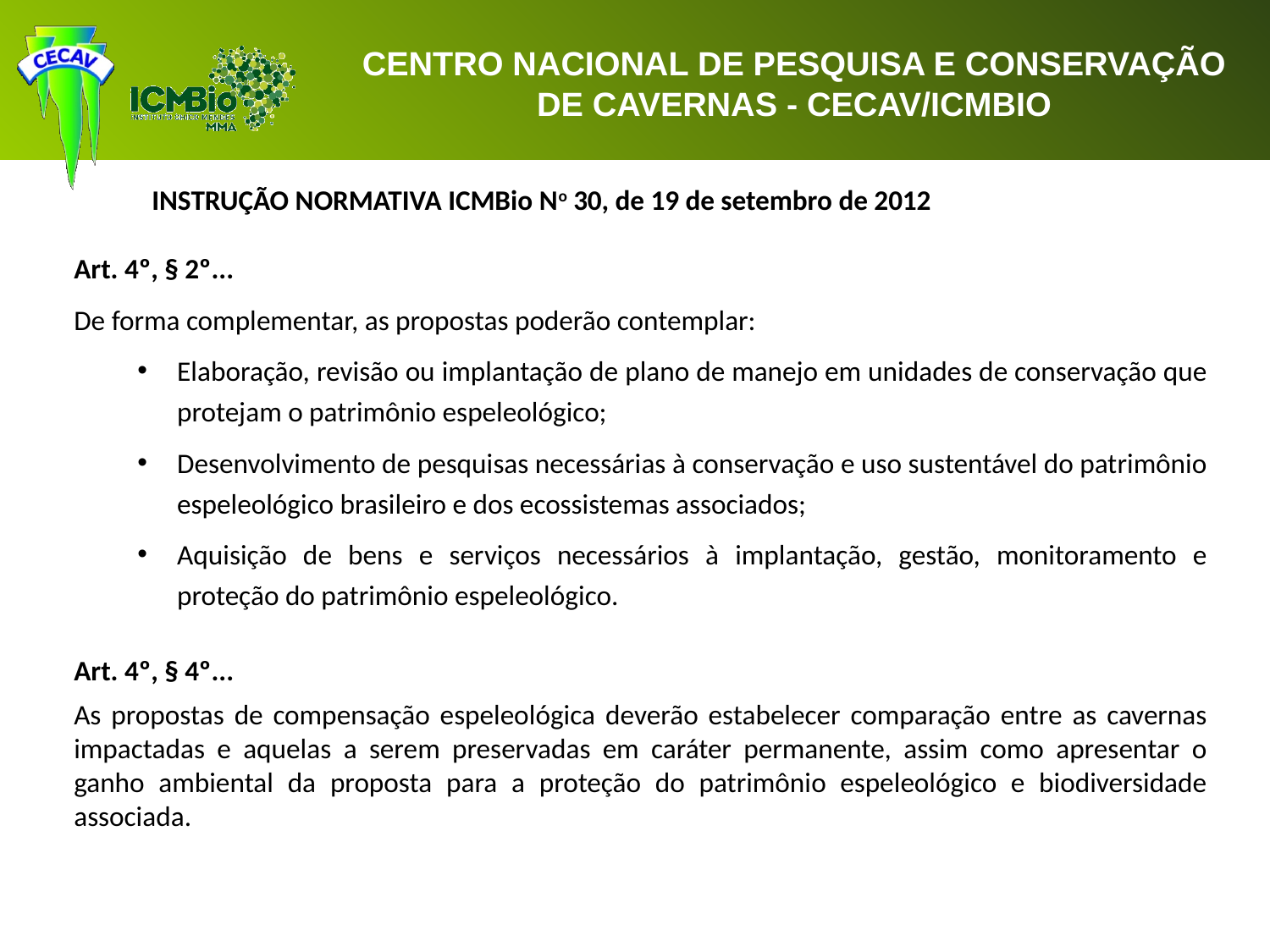

INSTRUÇÃO NORMATIVA ICMBio No 30, de 19 de setembro de 2012
Art. 4º, § 2º...
De forma complementar, as propostas poderão contemplar:
Elaboração, revisão ou implantação de plano de manejo em unidades de conservação que protejam o patrimônio espeleológico;
Desenvolvimento de pesquisas necessárias à conservação e uso sustentável do patrimônio espeleológico brasileiro e dos ecossistemas associados;
Aquisição de bens e serviços necessários à implantação, gestão, monitoramento e proteção do patrimônio espeleológico.
Art. 4º, § 4º...
As propostas de compensação espeleológica deverão estabelecer comparação entre as cavernas impactadas e aquelas a serem preservadas em caráter permanente, assim como apresentar o ganho ambiental da proposta para a proteção do patrimônio espeleológico e biodiversidade associada.